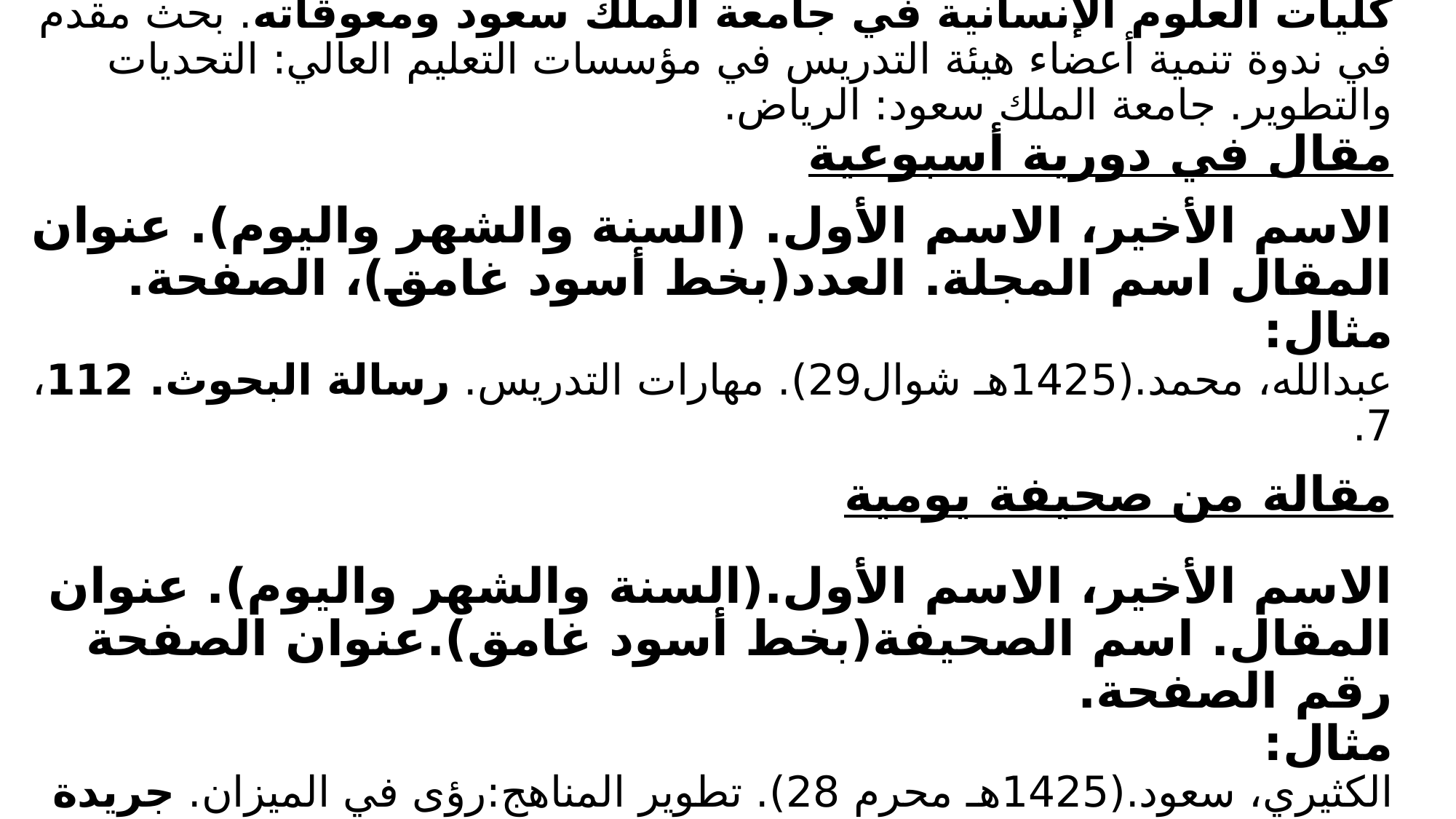

# الشايع، فهد.(1425، ذو القعدة). الإنتاج العلمي لأعضاء هيئة التدريس في كليات العلوم الإنسانية في جامعة الملك سعود ومعوقاته. بحث مقدم في ندوة تنمية أعضاء هيئة التدريس في مؤسسات التعليم العالي: التحديات والتطوير. جامعة الملك سعود: الرياض. مقال في دورية أسبوعية   الاسم الأخير، الاسم الأول. (السنة والشهر واليوم). عنوان المقال اسم المجلة. العدد(بخط أسود غامق)، الصفحة. مثال: عبدالله، محمد.(1425هـ شوال29). مهارات التدريس. رسالة البحوث. 112، 7.   مقالة من صحيفة يومية   الاسم الأخير، الاسم الأول.(السنة والشهر واليوم). عنوان المقال. اسم الصحيفة(بخط أسود غامق).عنوان الصفحة رقم الصفحة. مثال: الكثيري، سعود.(1425هـ محرم 28). تطوير المناهج:رؤى في الميزان. جريدة الرياض. مقالات19.